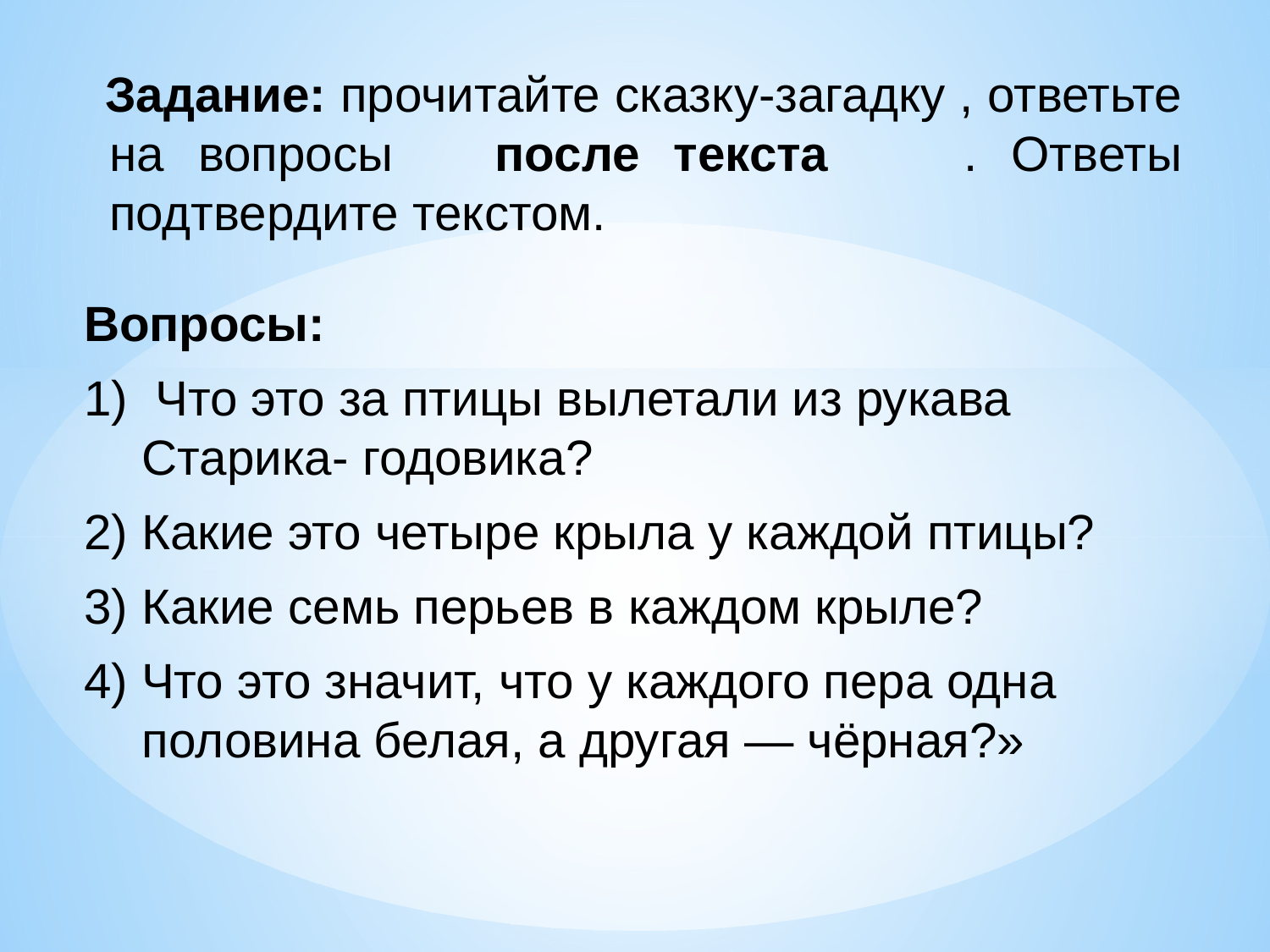

Задание: прочитайте сказку-загадку , ответьте на вопросы   после текста    . Ответы подтвердите текстом.
Вопросы:
1)  Что это за птицы вылетали из рукава Старика- годовика?
2) Какие это четыре крыла у каждой птицы?
3) Какие семь перьев в каждом крыле?
4) Что это значит, что у каждого пера одна половина белая, а другая — чёрная?»